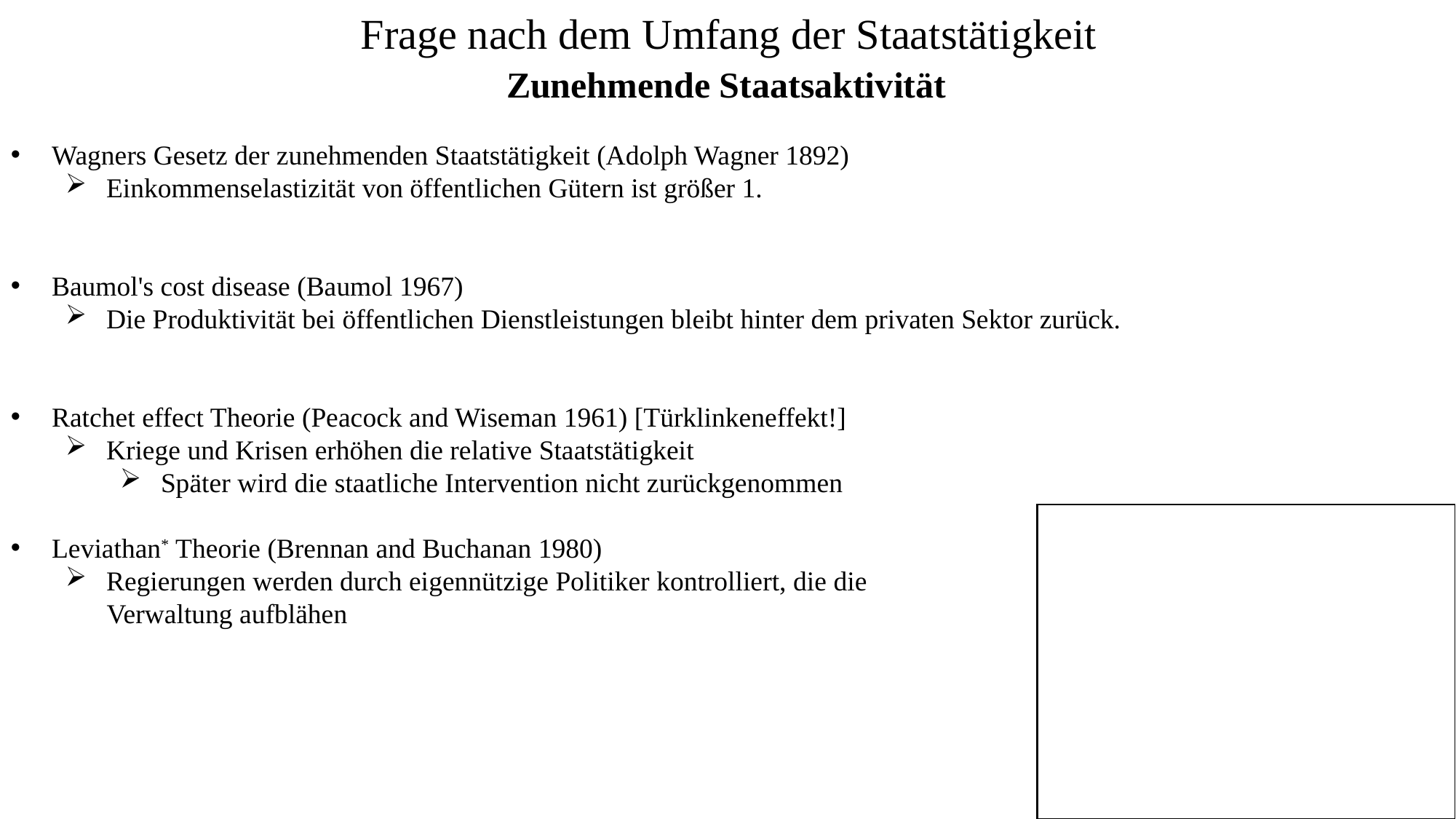

Frage nach dem Umfang der Staatstätigkeit
Zunehmende Staatsaktivität

Wagners Gesetz der zunehmenden Staatstätigkeit (Adolph Wagner 1892)
Einkommenselastizität von öffentlichen Gütern ist größer 1.

Baumol's cost disease (Baumol 1967)
Die Produktivität bei öffentlichen Dienstleistungen bleibt hinter dem privaten Sektor zurück.

Ratchet effect Theorie (Peacock and Wiseman 1961) [Türklinkeneffekt!]
Kriege und Krisen erhöhen die relative Staatstätigkeit
Später wird die staatliche Intervention nicht zurückgenommen

Leviathan* Theorie (Brennan and Buchanan 1980)
Regierungen werden durch eigennützige Politiker kontrolliert, die die
      Verwaltung aufblähen